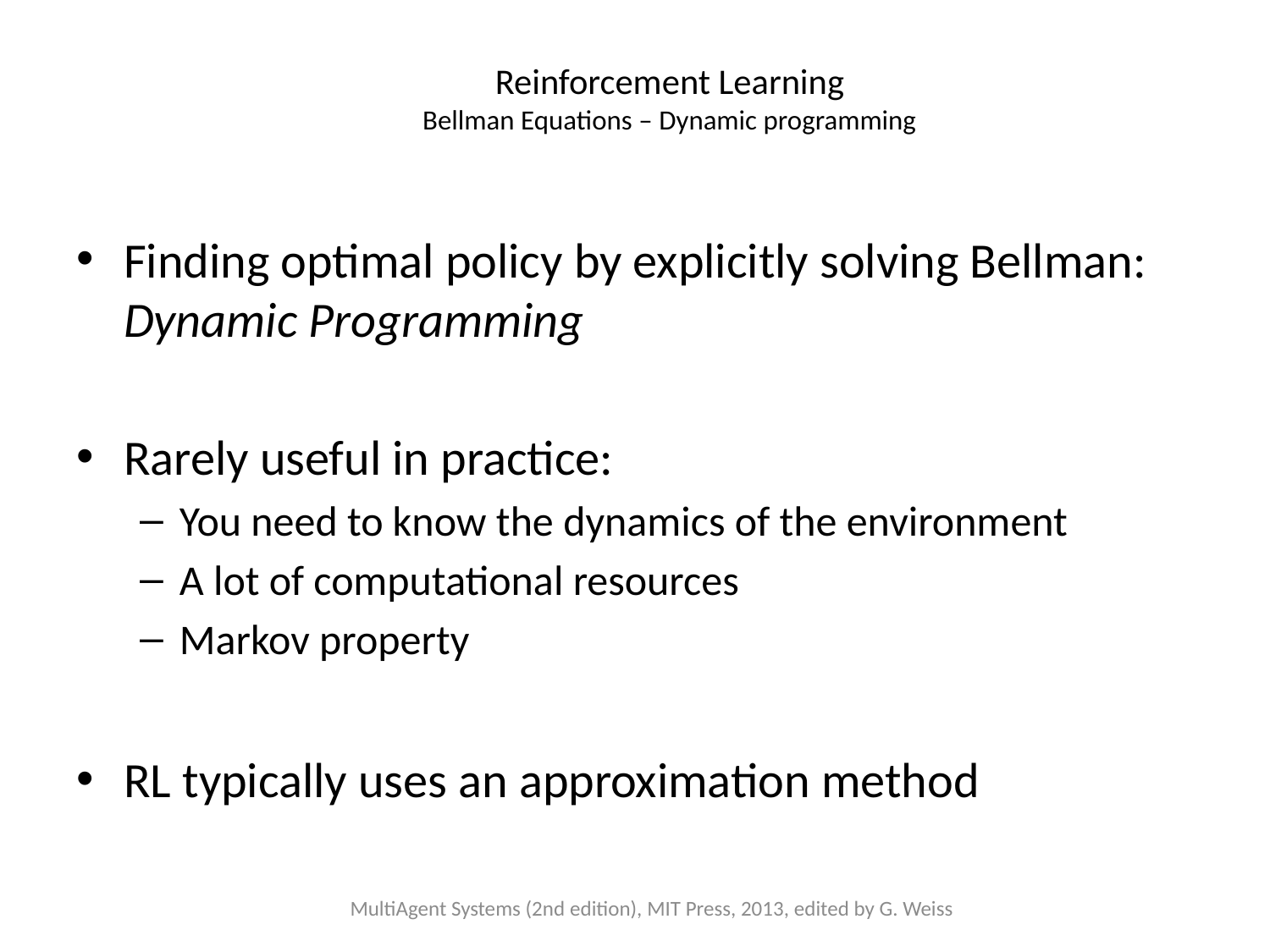

# Reinforcement Learning Bellman Equations – Dynamic programming
Finding optimal policy by explicitly solving Bellman: Dynamic Programming

Rarely useful in practice:
You need to know the dynamics of the environment
A lot of computational resources
Markov property

RL typically uses an approximation method
MultiAgent Systems (2nd edition), MIT Press, 2013, edited by G. Weiss